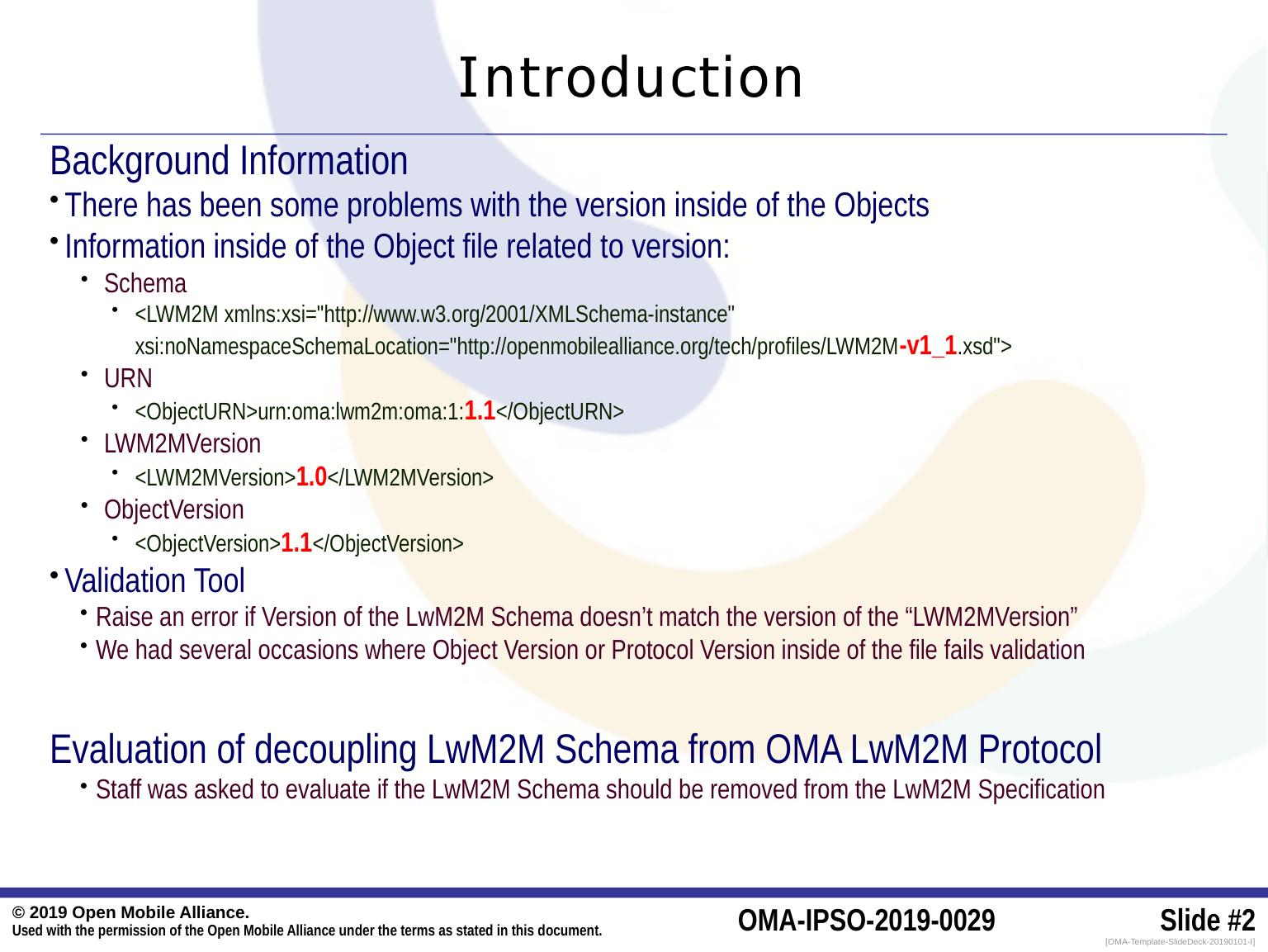

# Introduction
Background Information
There has been some problems with the version inside of the Objects
Information inside of the Object file related to version:
Schema
<LWM2M xmlns:xsi="http://www.w3.org/2001/XMLSchema-instance" xsi:noNamespaceSchemaLocation="http://openmobilealliance.org/tech/profiles/LWM2M-v1_1.xsd">
URN
<ObjectURN>urn:oma:lwm2m:oma:1:1.1</ObjectURN>
LWM2MVersion
<LWM2MVersion>1.0</LWM2MVersion>
ObjectVersion
<ObjectVersion>1.1</ObjectVersion>
Validation Tool
Raise an error if Version of the LwM2M Schema doesn’t match the version of the “LWM2MVersion”
We had several occasions where Object Version or Protocol Version inside of the file fails validation

Evaluation of decoupling LwM2M Schema from OMA LwM2M Protocol
Staff was asked to evaluate if the LwM2M Schema should be removed from the LwM2M Specification